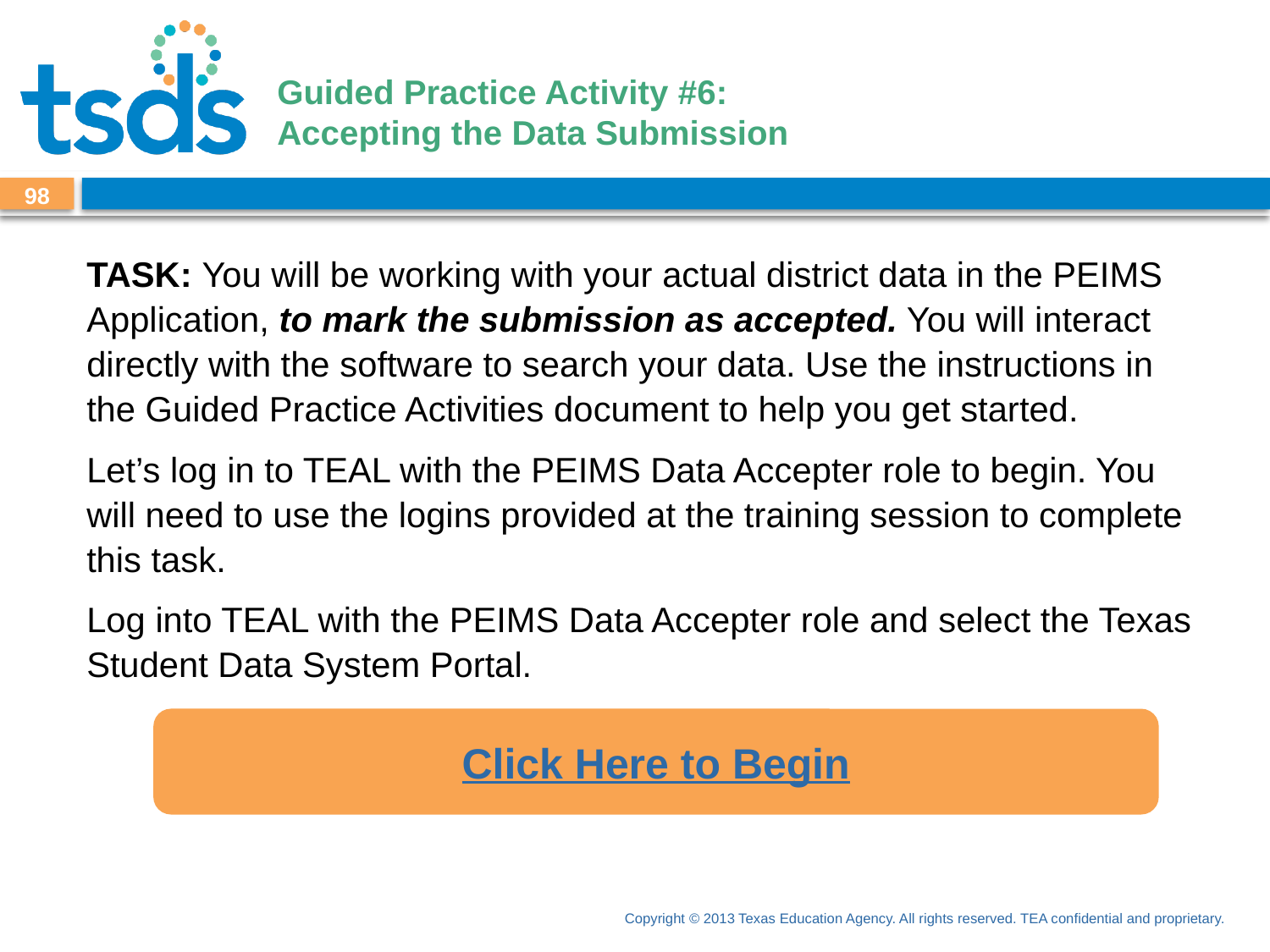

# Guided Practice Activity #6: Accepting the Data Submission
98
TASK: You will be working with your actual district data in the PEIMS Application, to mark the submission as accepted. You will interact directly with the software to search your data. Use the instructions in the Guided Practice Activities document to help you get started.
Let’s log in to TEAL with the PEIMS Data Accepter role to begin. You will need to use the logins provided at the training session to complete this task.
Log into TEAL with the PEIMS Data Accepter role and select the Texas Student Data System Portal.

Click Here to Begin